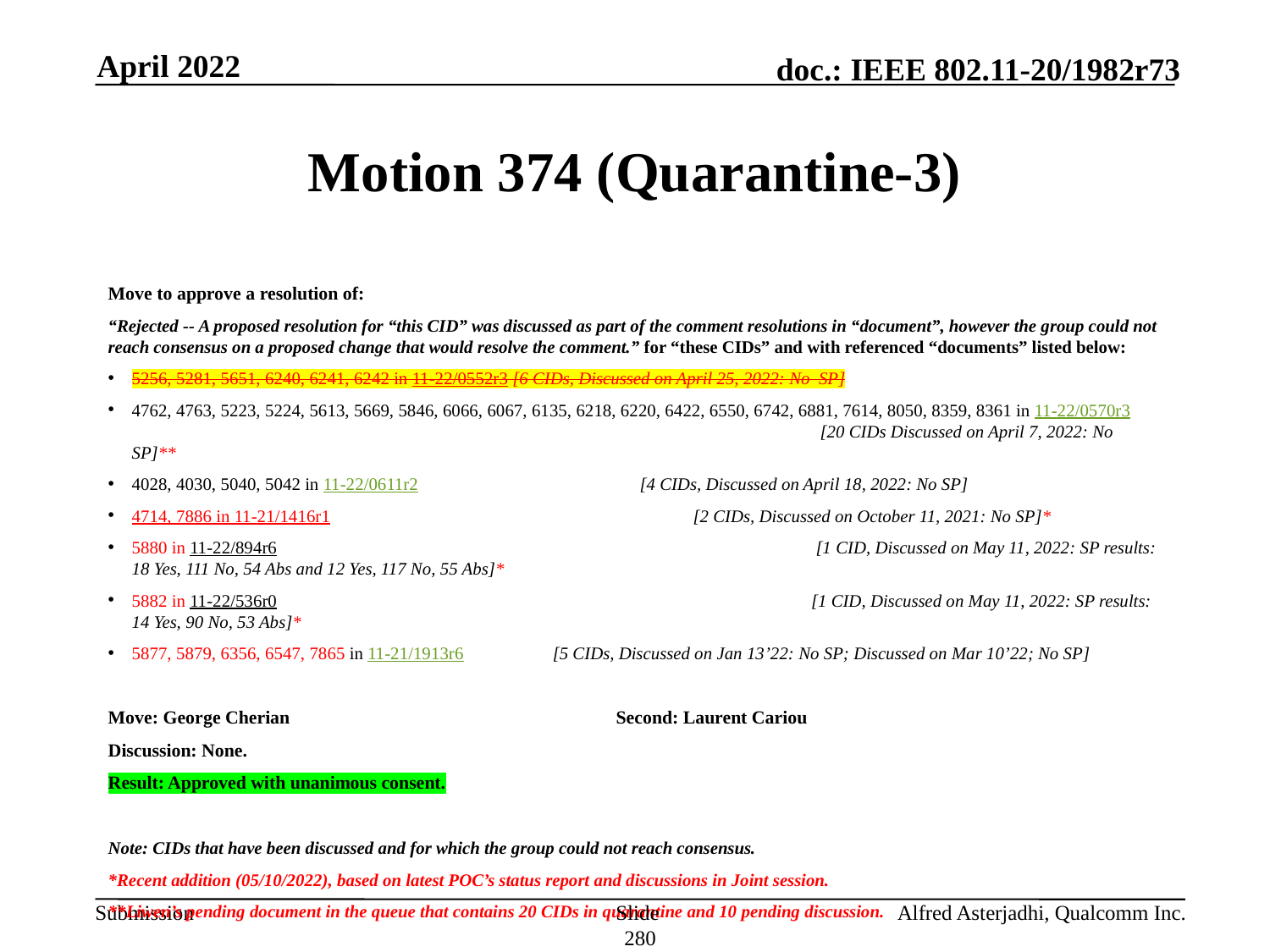

April 2022
# Motion 374 (Quarantine-3)
Move to approve a resolution of:
“Rejected -- A proposed resolution for “this CID” was discussed as part of the comment resolutions in “document”, however the group could not reach consensus on a proposed change that would resolve the comment.” for “these CIDs” and with referenced “documents” listed below:
5256, 5281, 5651, 6240, 6241, 6242 in 11-22/0552r3 [6 CIDs, Discussed on April 25, 2022: No  SP]
4762, 4763, 5223, 5224, 5613, 5669, 5846, 6066, 6067, 6135, 6218, 6220, 6422, 6550, 6742, 6881, 7614, 8050, 8359, 8361 in 11-22/0570r3 				       		            [20 CIDs Discussed on April 7, 2022: No SP]**
4028, 4030, 5040, 5042 in 11-22/0611r2 		[4 CIDs, Discussed on April 18, 2022: No SP]
4714, 7886 in 11-21/1416r1			            [2 CIDs, Discussed on October 11, 2021: No SP]*
5880 in 11-22/894r6				           [1 CID, Discussed on May 11, 2022: SP results: 18 Yes, 111 No, 54 Abs and 12 Yes, 117 No, 55 Abs]*
5882 in 11-22/536r0				          [1 CID, Discussed on May 11, 2022: SP results: 14 Yes, 90 No, 53 Abs]*
5877, 5879, 6356, 6547, 7865 in 11-21/1913r6	         [5 CIDs, Discussed on Jan 13’22: No SP; Discussed on Mar 10’22; No SP]

Move: George Cherian			Second: Laurent Cariou
Discussion: None.
Result: Approved with unanimous consent.

Note: CIDs that have been discussed and for which the group could not reach consensus.
*Recent addition (05/10/2022), based on latest POC’s status report and discussions in Joint session.
**Liwen’s pending document in the queue that contains 20 CIDs in quarantine and 10 pending discussion.
Slide 280
Alfred Asterjadhi, Qualcomm Inc.